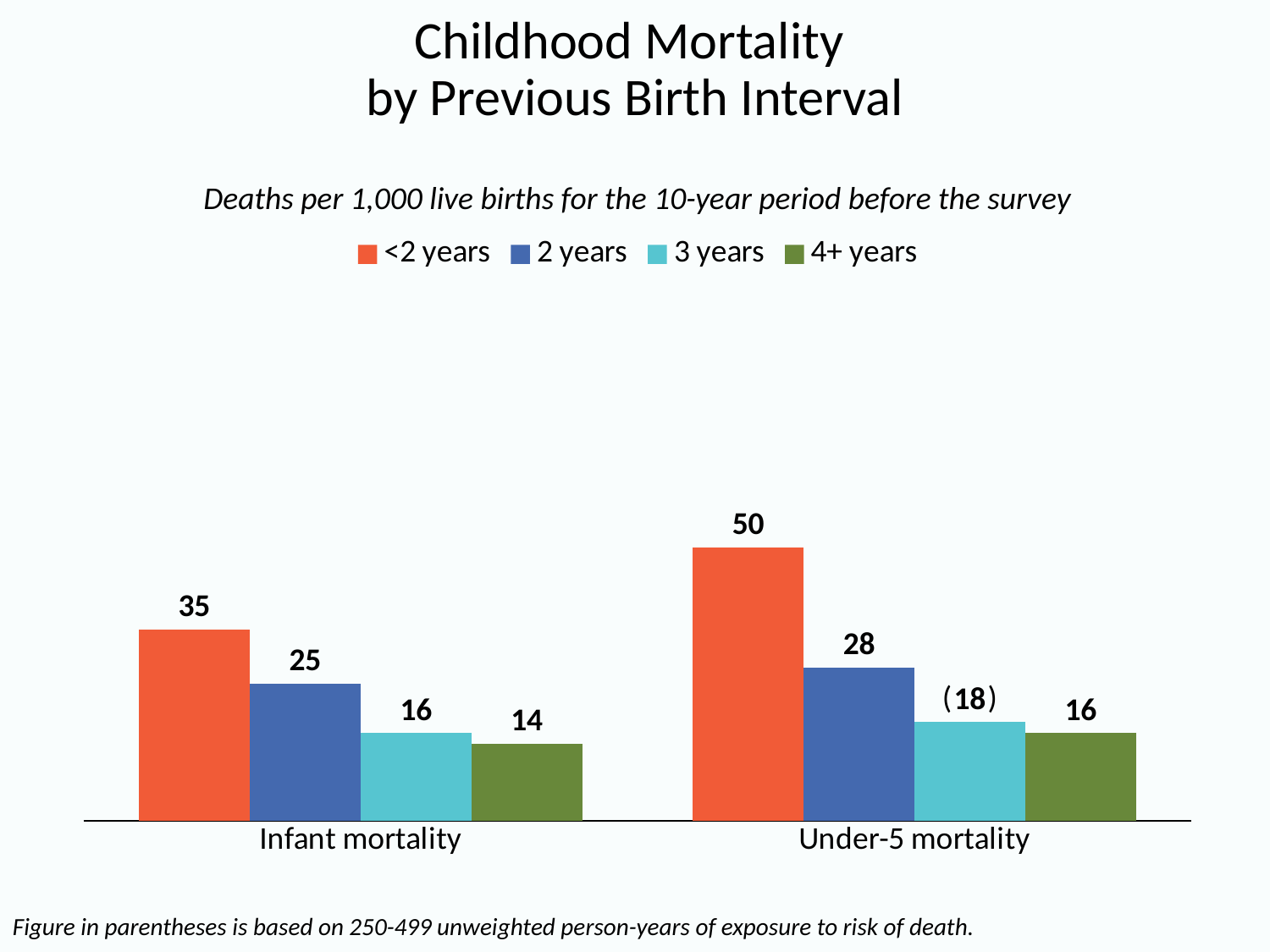

# Childhood Mortality by Previous Birth Interval
Deaths per 1,000 live births for the 10-year period before the survey

### Chart

| Category | <2 years | 2 years | 3 years | 4+ years |
|---|---|---|---|---|
| Infant mortality | 35.0 | 25.0 | 16.0 | 14.0 |
| Under-5 mortality | 50.0 | 28.0 | 18.0 | 16.0 |
(     )
Figure in parentheses is based on 250-499 unweighted person-years of exposure to risk of death.